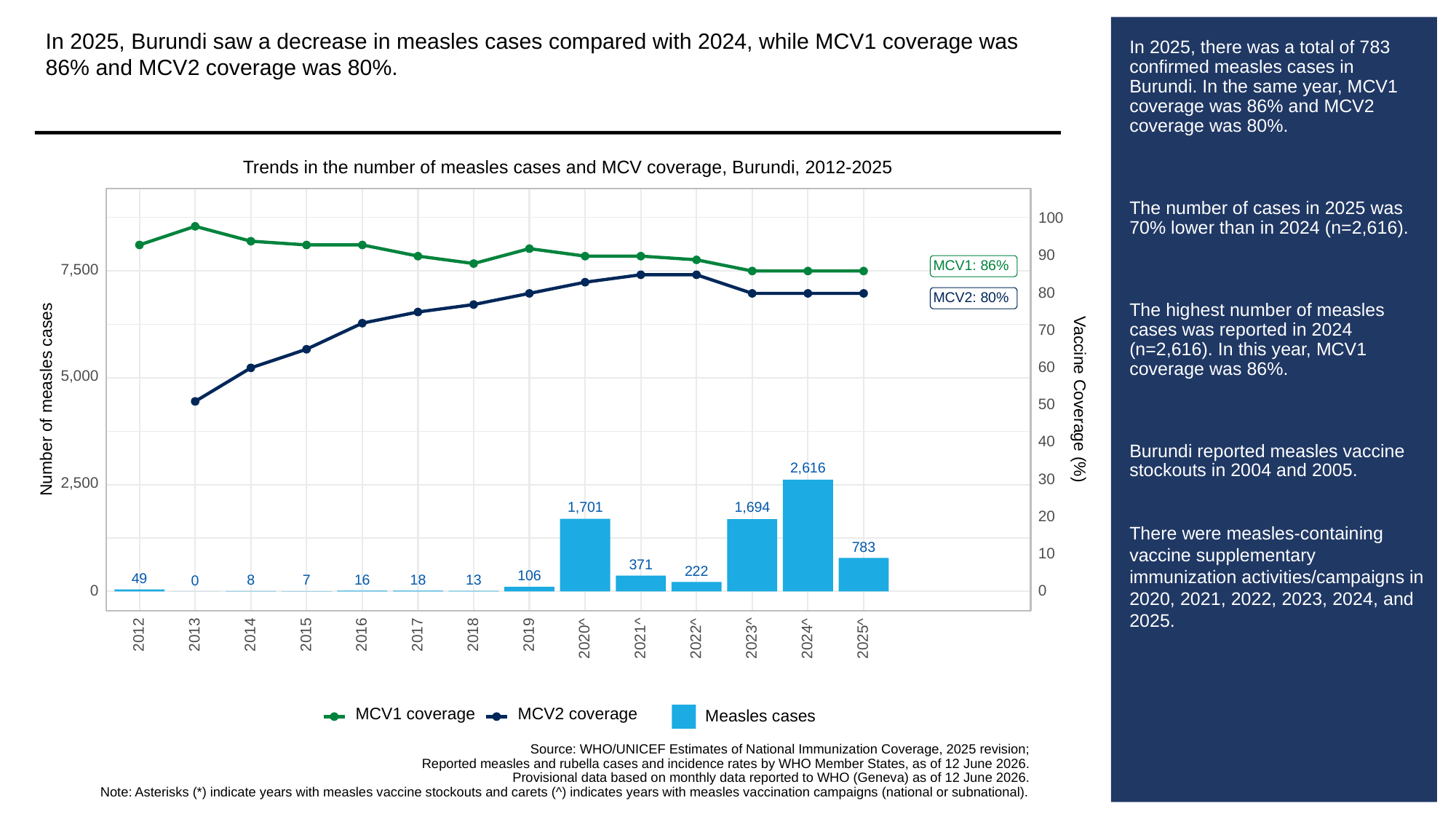

In 2025, Burundi saw a decrease in measles cases compared with 2024, while MCV1 coverage was 86% and MCV2 coverage was 80%.
# In 2025, there was a total of 783 confirmed measles cases in Burundi. In the same year, MCV1 coverage was 86% and MCV2 coverage was 80%.

The number of cases in 2025 was 70% lower than in 2024 (n=2,616).

The highest number of measles cases was reported in 2024 (n=2,616). In this year, MCV1 coverage was 86%.

Burundi reported measles vaccine stockouts in 2004 and 2005.

There were measles-containing vaccine supplementary immunization activities/campaigns in 2020, 2021, 2022, 2023, 2024, and 2025.

Trends in the number of measles cases and MCV coverage, Burundi, 2012-2025

100

90

MCV1: 86%
7,500

80

MCV2: 80%

70

60

5,000

Vaccine Coverage (%)
Number of measles cases

50

40
2,616
30
2,500

1,701
1,694
20

783
10

371
222
106
49
18
16
13

8
0
7

0
0

2013
2012
2014
2015
2016
2017
2018
2019
2023^
2020^
2021^
2022^
2024^
2025^

MCV1 coverage
MCV2 coverage
Measles cases

Source: WHO/UNICEF Estimates of National Immunization Coverage, 2025 revision;
Reported measles and rubella cases and incidence rates by WHO Member States, as of 12 June 2026.
Provisional data based on monthly data reported to WHO (Geneva) as of 12 June 2026.
Note: Asterisks (*) indicate years with measles vaccine stockouts and carets (^) indicates years with measles vaccination campaigns (national or subnational).